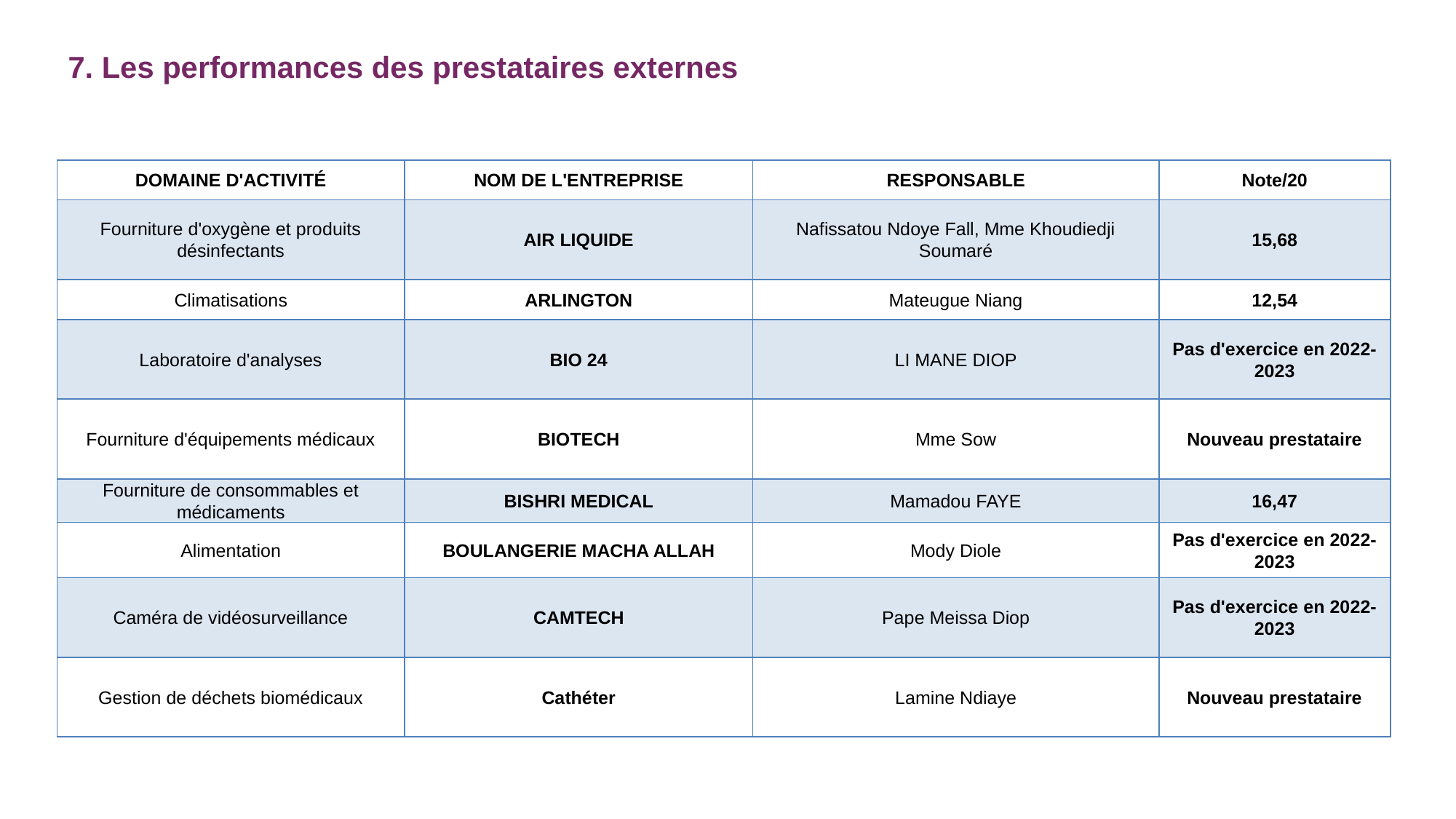

# 7. Les performances des prestataires externes
| DOMAINE D'ACTIVITÉ | NOM DE L'ENTREPRISE | RESPONSABLE | Note/20 |
| --- | --- | --- | --- |
| Fourniture d'oxygène et produits désinfectants | AIR LIQUIDE | Nafissatou Ndoye Fall, Mme Khoudiedji Soumaré | 15,68 |
| Climatisations | ARLINGTON | Mateugue Niang | 12,54 |
| Laboratoire d'analyses | BIO 24 | LI MANE DIOP | Pas d'exercice en 2022-2023 |
| Fourniture d'équipements médicaux | BIOTECH | Mme Sow | Nouveau prestataire |
| Fourniture de consommables et médicaments | BISHRI MEDICAL | Mamadou FAYE | 16,47 |
| Alimentation | BOULANGERIE MACHA ALLAH | Mody Diole | Pas d'exercice en 2022-2023 |
| Caméra de vidéosurveillance | CAMTECH | Pape Meissa Diop | Pas d'exercice en 2022-2023 |
| Gestion de déchets biomédicaux | Cathéter | Lamine Ndiaye | Nouveau prestataire |